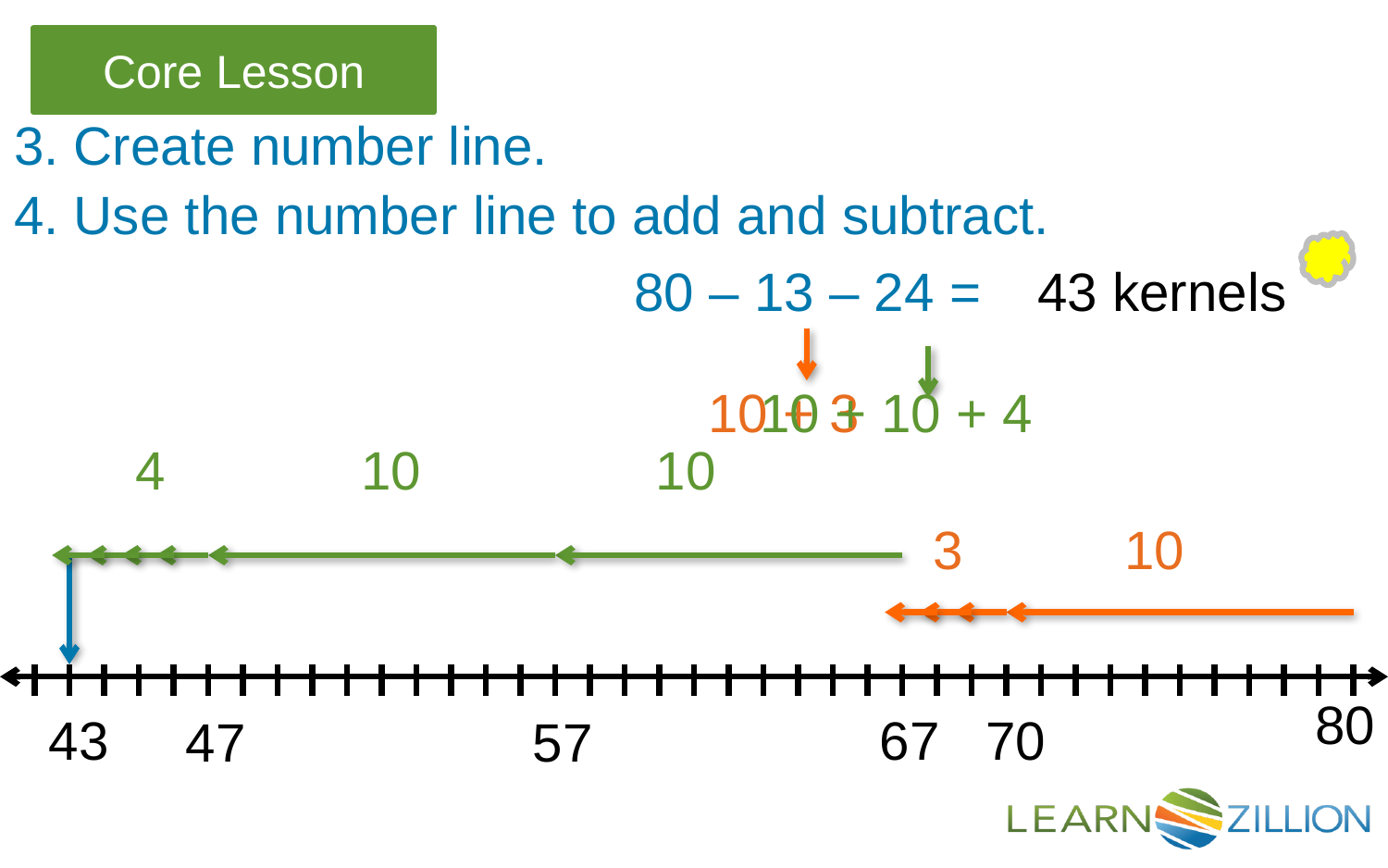

3. Create number line.
4. Use the number line to add and subtract.

80 – 13 – 24 =
43 kernels
10 + 3
10 + 10 + 4
4
10
10
3
10
80
43
67
70
47
57